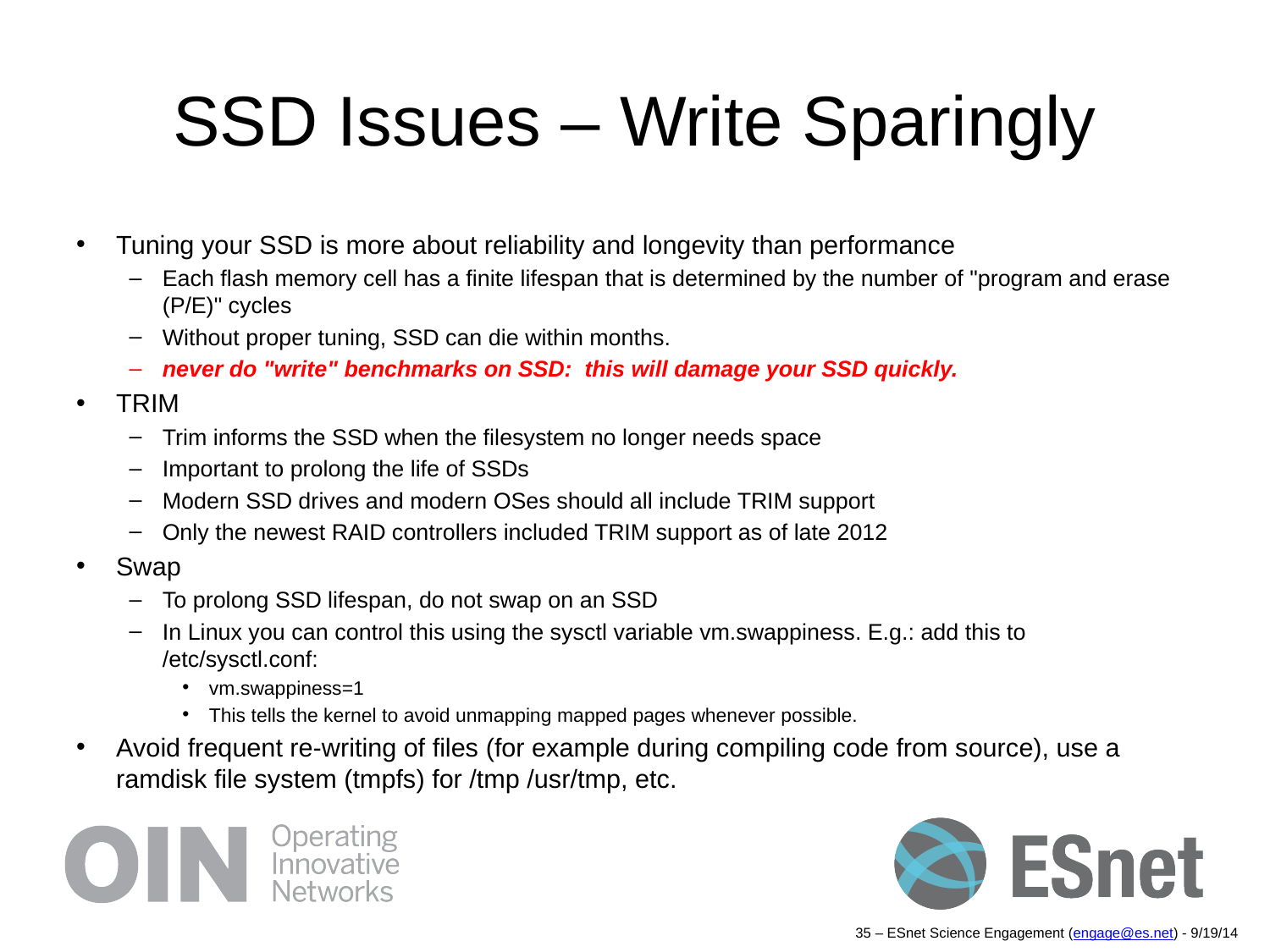

# SSD Issues – Write Sparingly
Tuning your SSD is more about reliability and longevity than performance
Each flash memory cell has a finite lifespan that is determined by the number of "program and erase (P/E)" cycles
Without proper tuning, SSD can die within months.
never do "write" benchmarks on SSD:  this will damage your SSD quickly.
TRIM
Trim informs the SSD when the filesystem no longer needs space
Important to prolong the life of SSDs
Modern SSD drives and modern OSes should all include TRIM support
Only the newest RAID controllers included TRIM support as of late 2012
Swap
To prolong SSD lifespan, do not swap on an SSD
In Linux you can control this using the sysctl variable vm.swappiness. E.g.: add this to  /etc/sysctl.conf:
vm.swappiness=1
This tells the kernel to avoid unmapping mapped pages whenever possible.
Avoid frequent re-writing of files (for example during compiling code from source), use a ramdisk file system (tmpfs) for /tmp /usr/tmp, etc.

35 – ESnet Science Engagement (engage@es.net) - 9/19/14